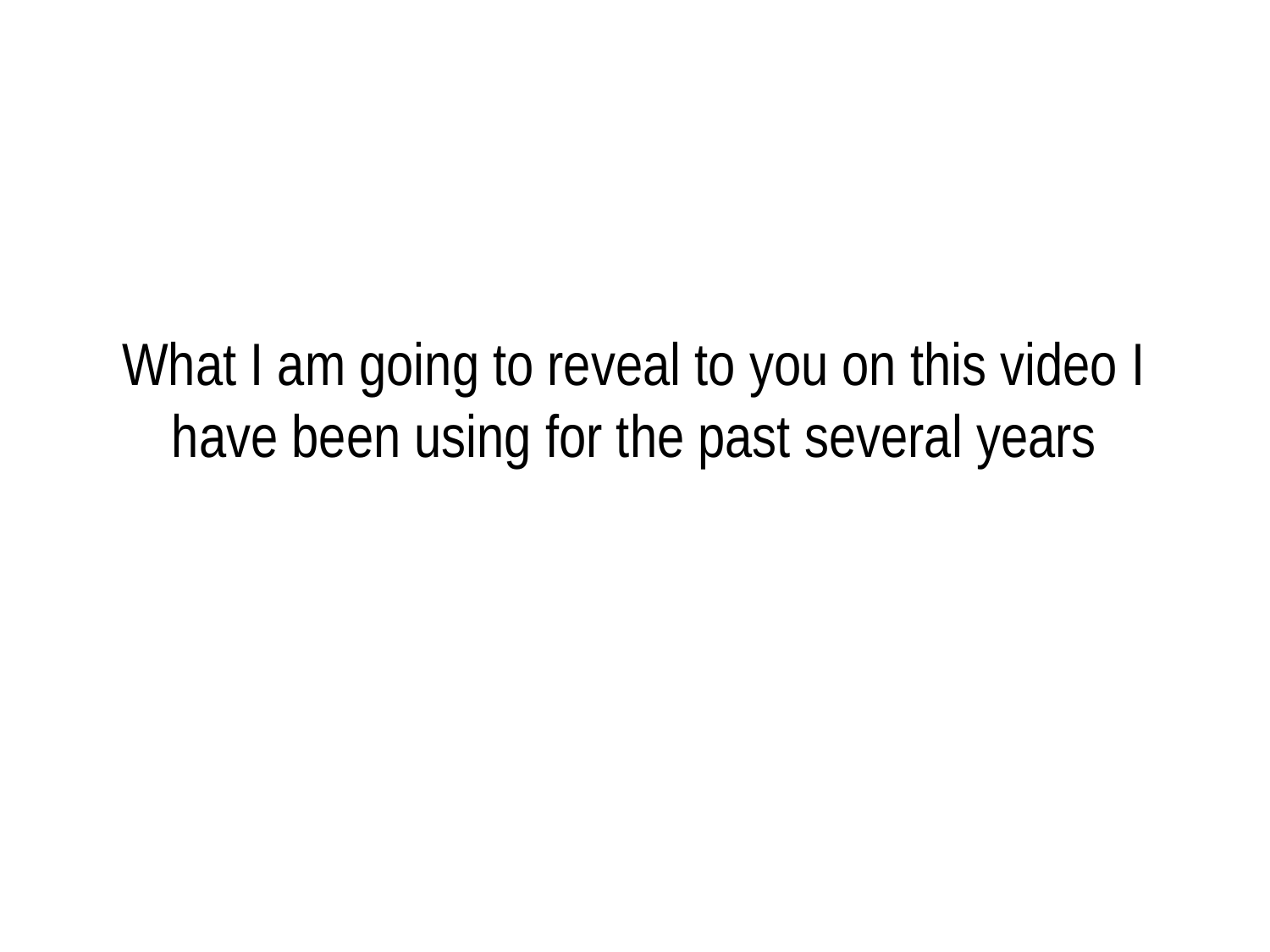

# What I am going to reveal to you on this video I have been using for the past several years